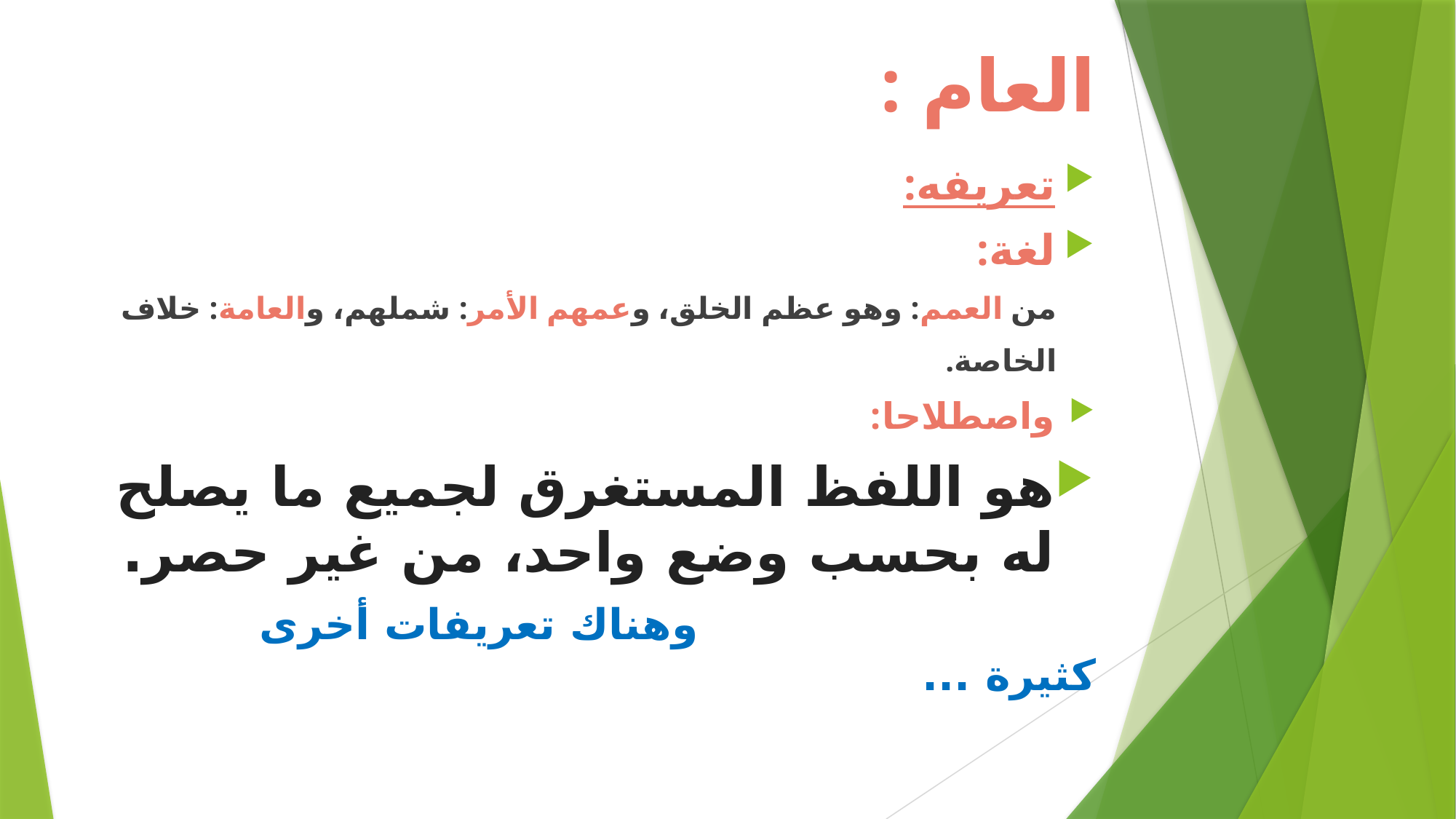

# العام :
تعريفه:
لغة:
     من العمم: وهو عظم الخلق، وعمهم الأمر: شملهم، والعامة: خلاف
     الخاصة.
واصطلاحا:
هو اللفظ المستغرق لجميع ما يصلح له بحسب وضع واحد، من غير حصر.
                           وهناك تعريفات أخرى كثيرة ...